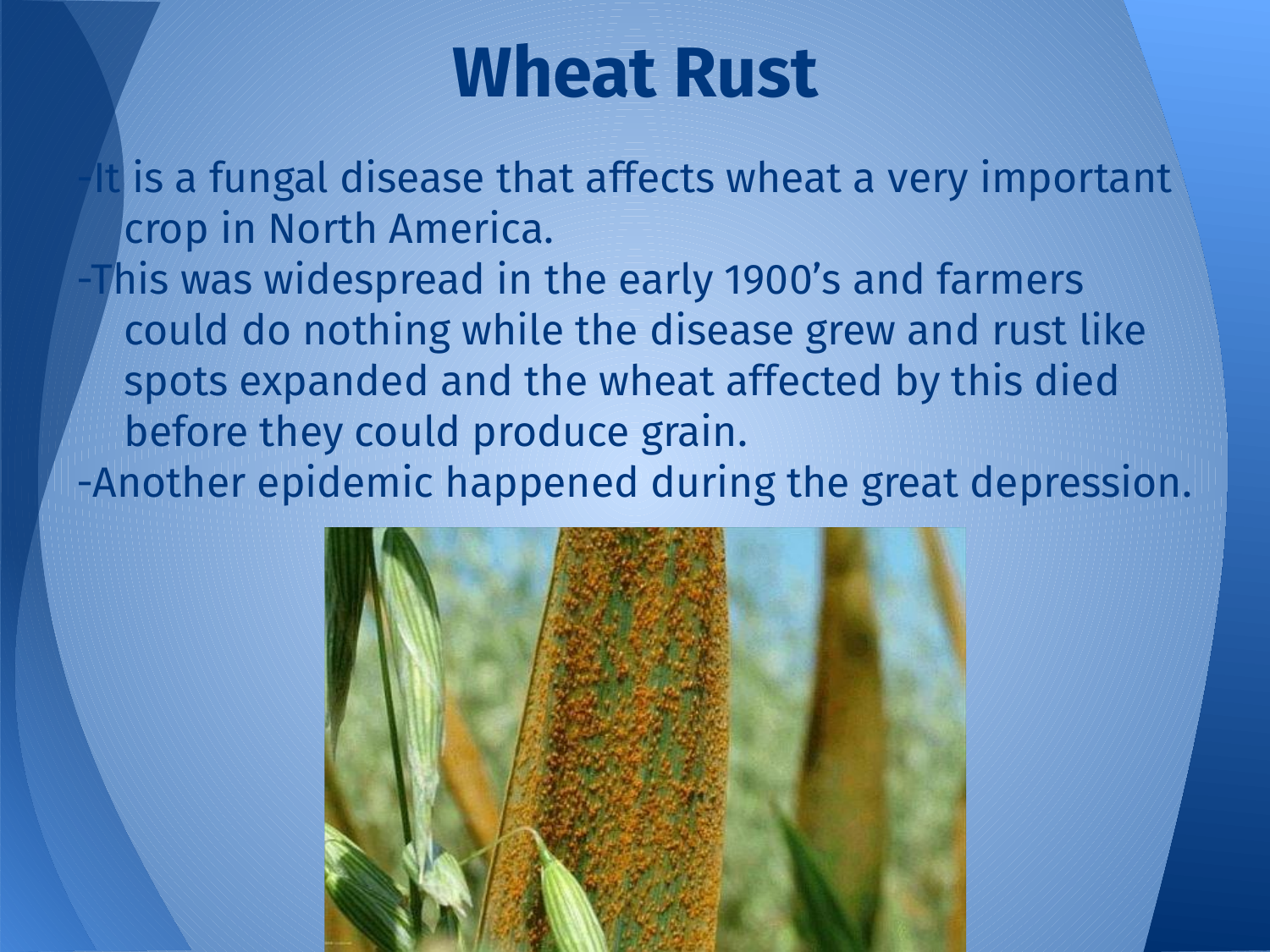

# Wheat Rust

-It is a fungal disease that affects wheat a very important crop in North America.
-This was widespread in the early 1900’s and farmers could do nothing while the disease grew and rust like spots expanded and the wheat affected by this died before they could produce grain.
-Another epidemic happened during the great depression.